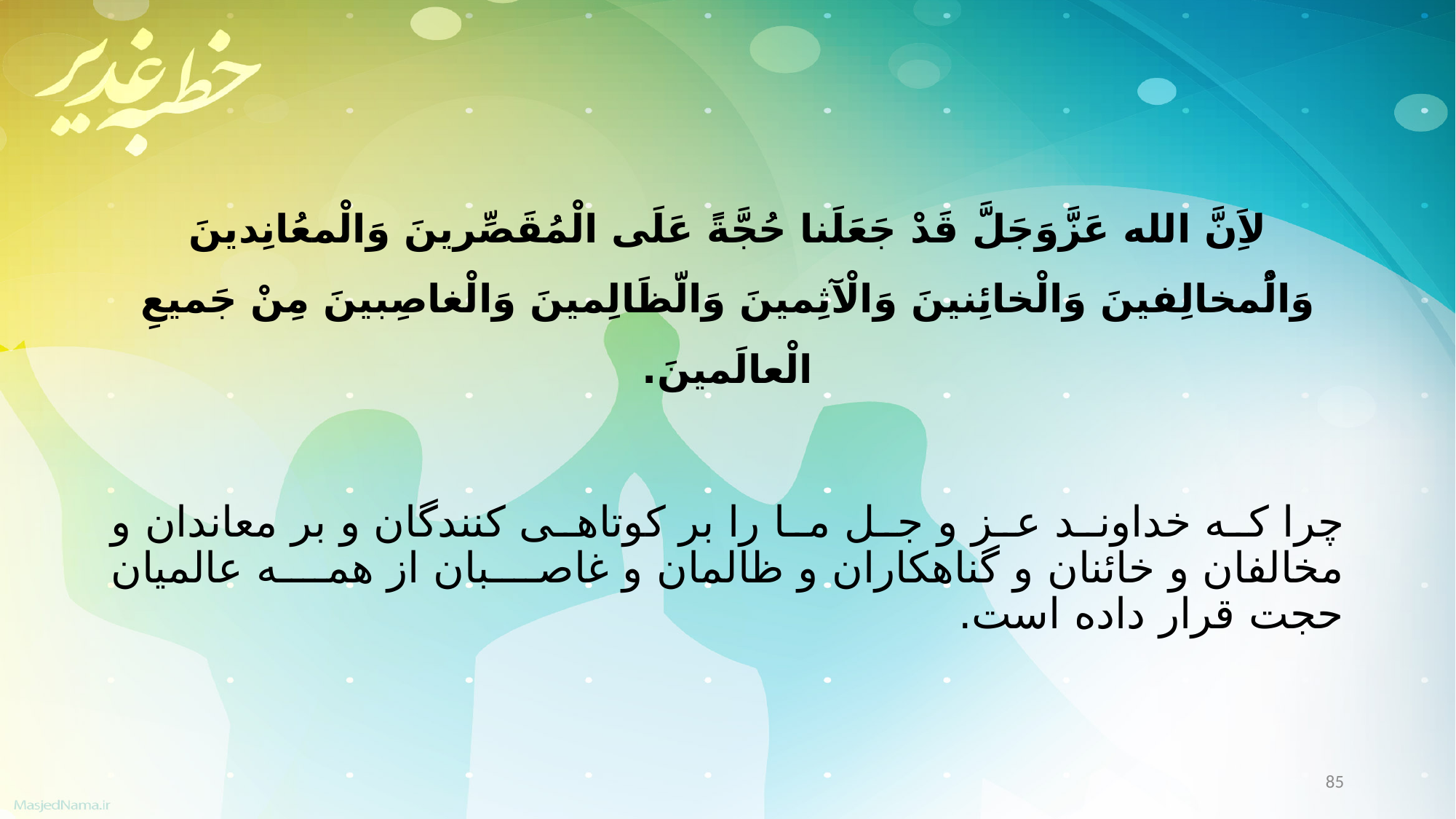

لاَِنَّ الله عَزَّوَجَلَّ قَدْ جَعَلَنا حُجَّةً عَلَی الْمُقَصِّرینَ وَالْمعُانِدینَ وَالُْمخالِفینَ وَالْخائِنینَ وَالْآثِمینَ وَالّظَالِمینَ وَالْغاصِبینَ مِنْ جَمیعِ الْعالَمینَ.
چرا که خداوند عز و جل ما را بر کوتاهى کنندگان و بر معاندان و مخالفان و خائنان و گناهکاران و ظالمان و غاصبان از همه عالمیان حجت قرار داده است.
85